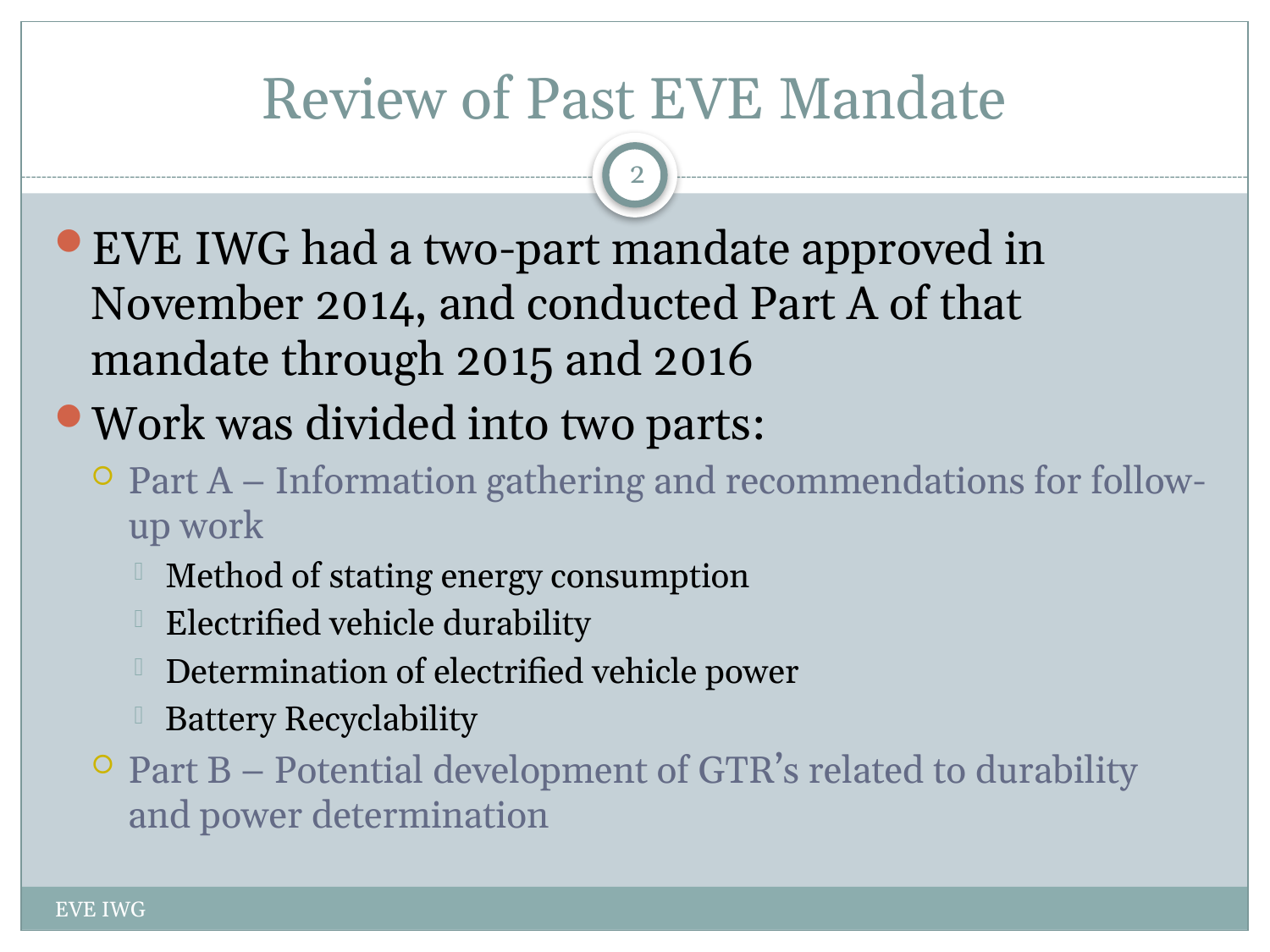

# Review of Past EVE Mandate
2
EVE IWG had a two-part mandate approved in November 2014, and conducted Part A of that mandate through 2015 and 2016
Work was divided into two parts:
Part A – Information gathering and recommendations for follow-up work
Method of stating energy consumption
Electrified vehicle durability
Determination of electrified vehicle power
Battery Recyclability
Part B – Potential development of GTR’s related to durability and power determination
EVE IWG